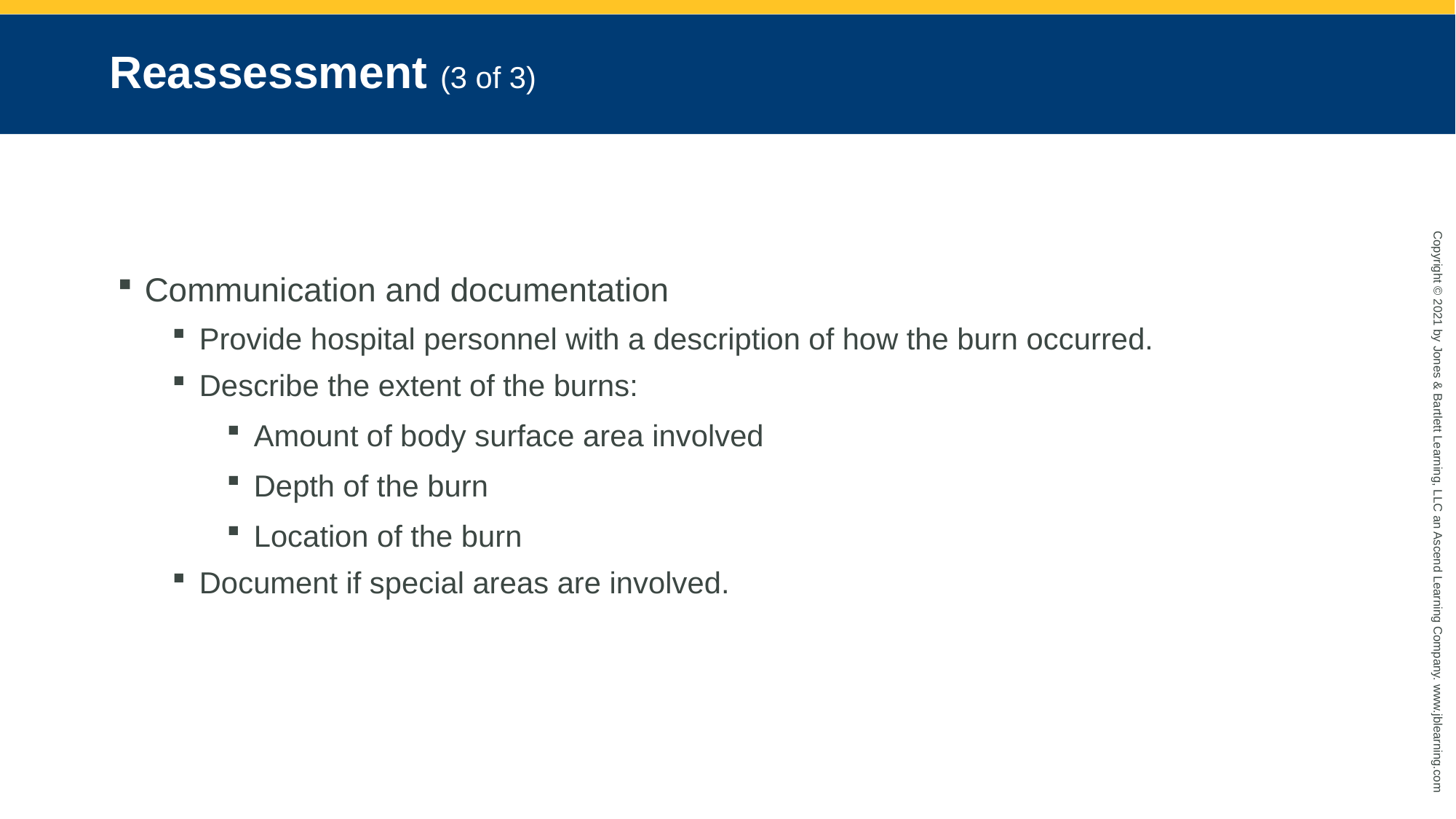

# Reassessment (3 of 3)
Communication and documentation
Provide hospital personnel with a description of how the burn occurred.
Describe the extent of the burns:
Amount of body surface area involved
Depth of the burn
Location of the burn
Document if special areas are involved.